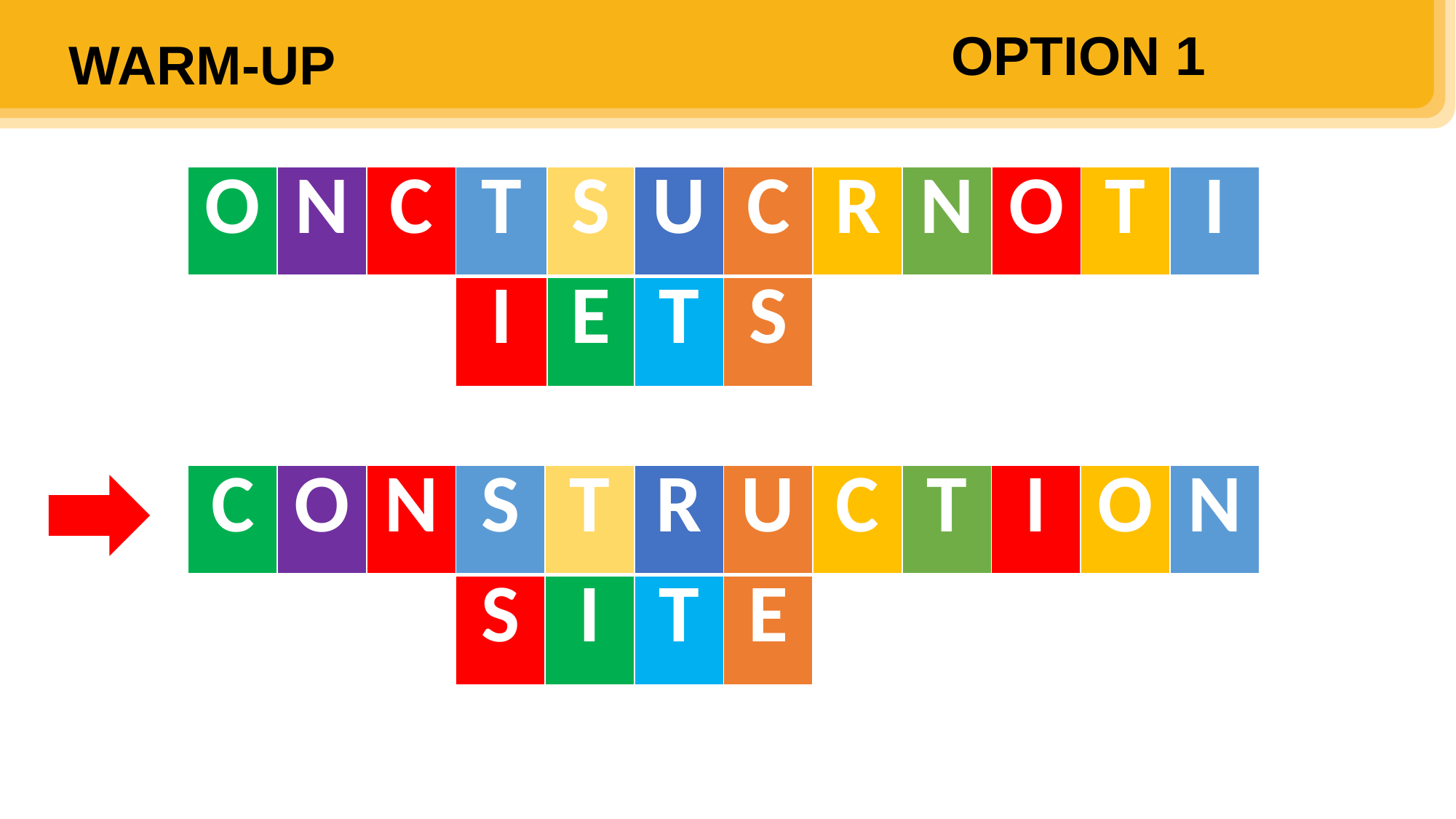

OPTION 1
WARM-UP
| O | N | C | T | S | U | C | R | N | O | T | I |
| --- | --- | --- | --- | --- | --- | --- | --- | --- | --- | --- | --- |
|  |  |  | I | E | T | S |  |  |  |  |  |
| C | O | N | S | T | R | U | C | T | I | O | N |
| --- | --- | --- | --- | --- | --- | --- | --- | --- | --- | --- | --- |
|  |  |  | S | I | T | E |  |  |  |  |  |